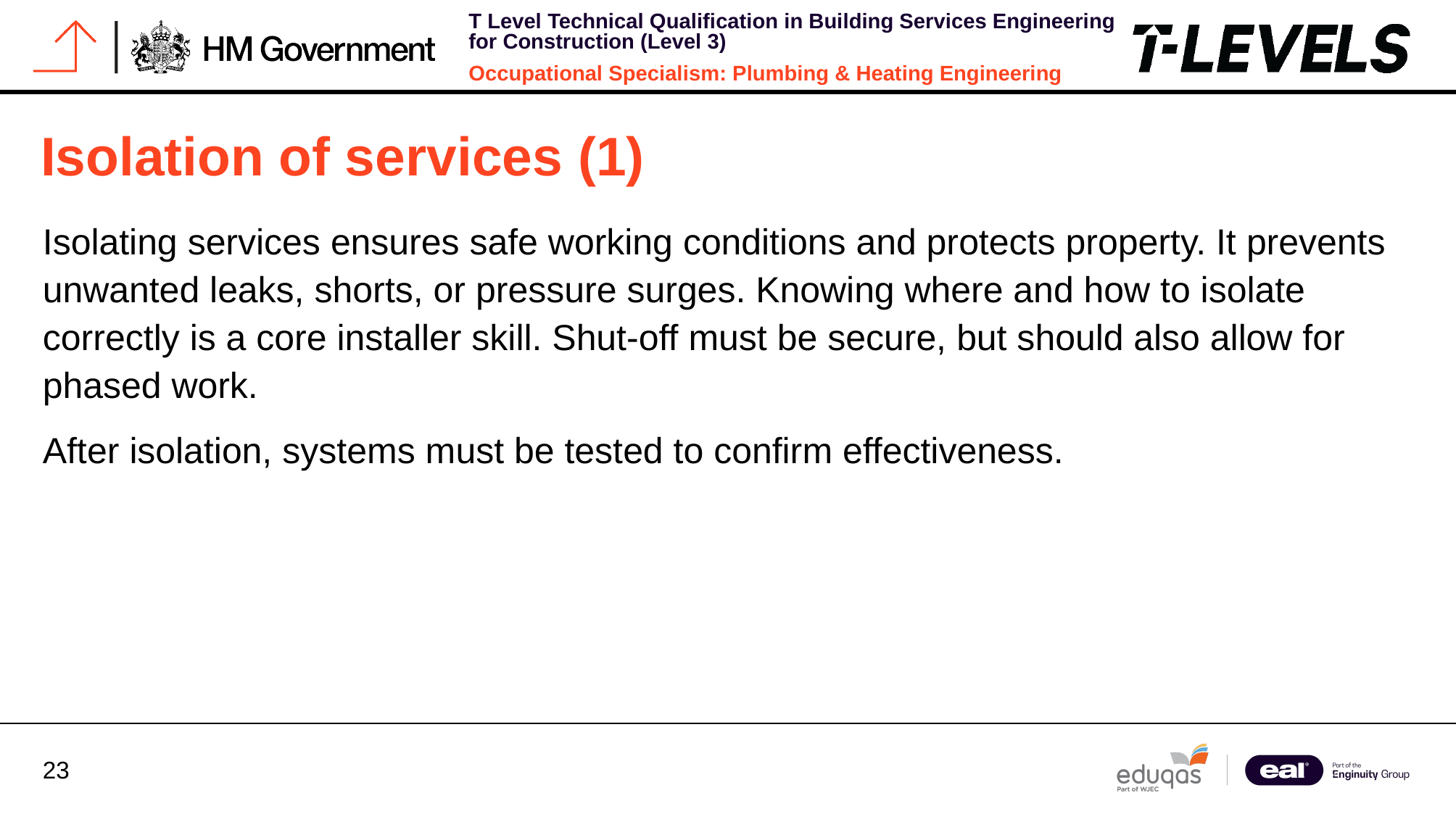

# Isolation of services (1)
Isolating services ensures safe working conditions and protects property. It prevents unwanted leaks, shorts, or pressure surges. Knowing where and how to isolate correctly is a core installer skill. Shut-off must be secure, but should also allow for phased work.
After isolation, systems must be tested to confirm effectiveness.